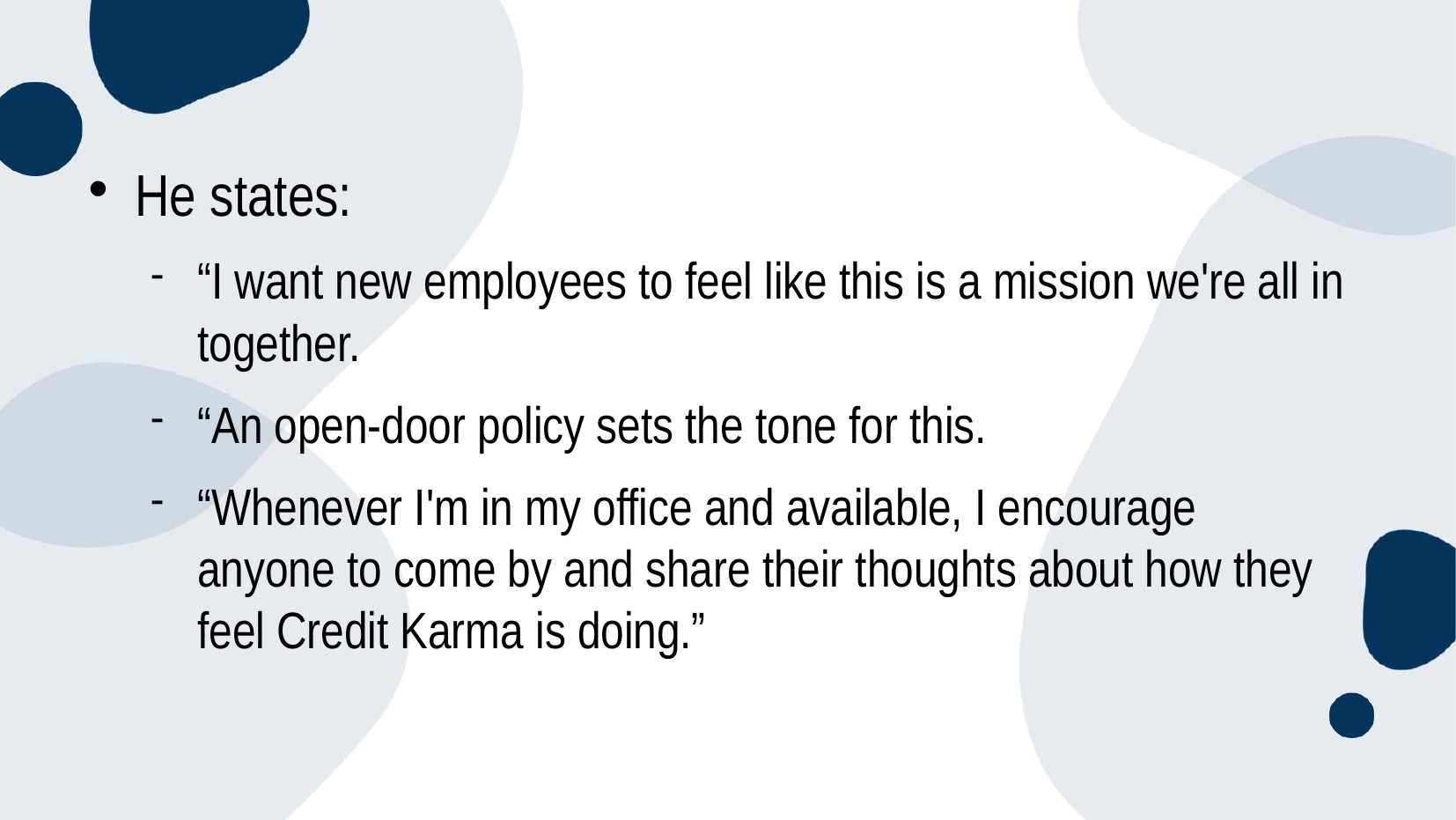

#
He states:
“I want new employees to feel like this is a mission we're all in together.
“An open-door policy sets the tone for this.
“Whenever I'm in my office and available, I encourage     anyone to come by and share their thoughts about how they feel Credit Karma is doing.”